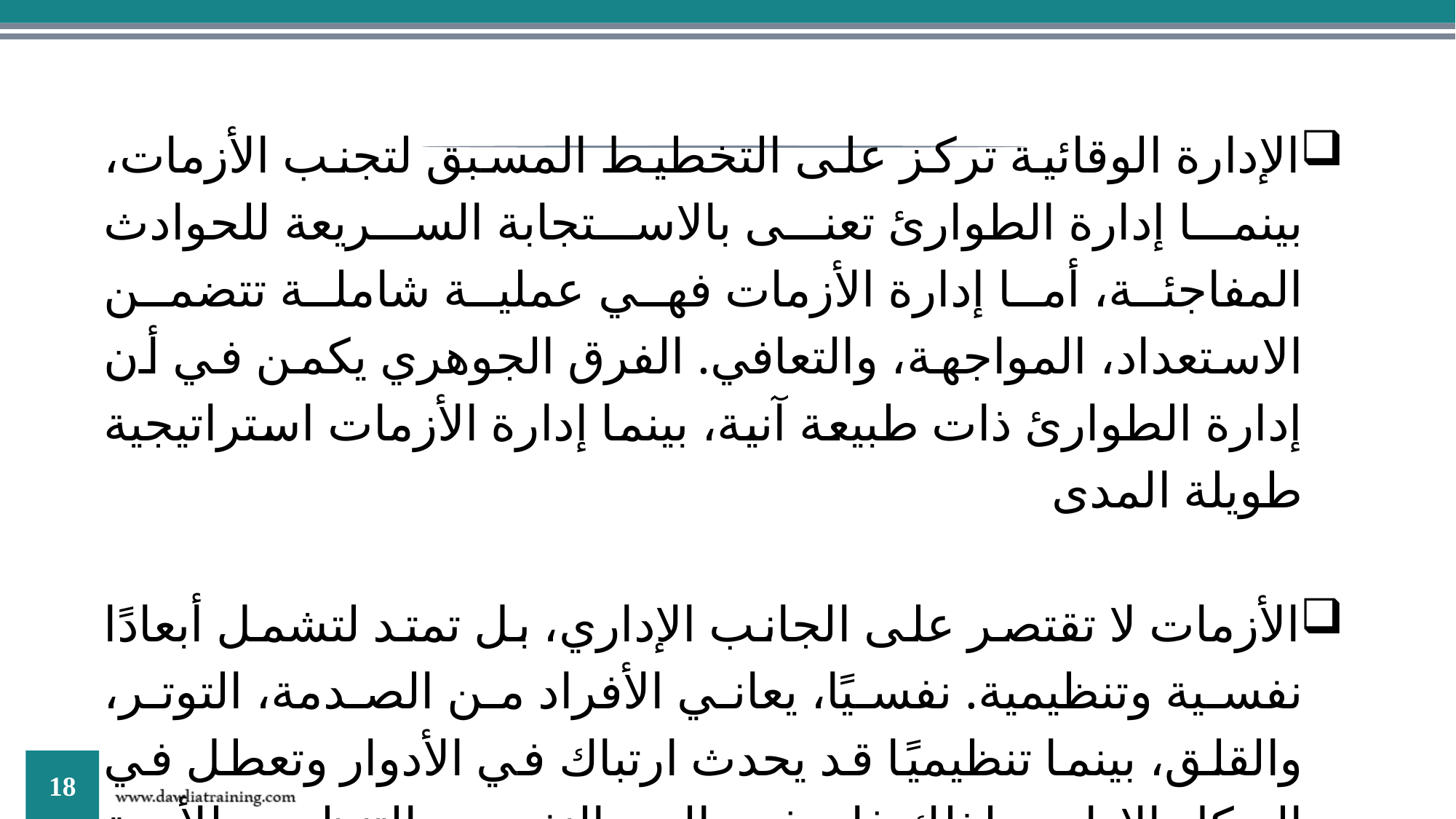

الإدارة الوقائية تركز على التخطيط المسبق لتجنب الأزمات، بينما إدارة الطوارئ تعنى بالاستجابة السريعة للحوادث المفاجئة، أما إدارة الأزمات فهي عملية شاملة تتضمن الاستعداد، المواجهة، والتعافي. الفرق الجوهري يكمن في أن إدارة الطوارئ ذات طبيعة آنية، بينما إدارة الأزمات استراتيجية طويلة المدى

الأزمات لا تقتصر على الجانب الإداري، بل تمتد لتشمل أبعادًا نفسية وتنظيمية. نفسيًا، يعاني الأفراد من الصدمة، التوتر، والقلق، بينما تنظيميًا قد يحدث ارتباك في الأدوار وتعطل في الهيكل الإداري. لذلك فإن فهم البعد النفسي والتنظيمي للأزمة يعد شرطًا أساسيًا لنجاح إدارتها